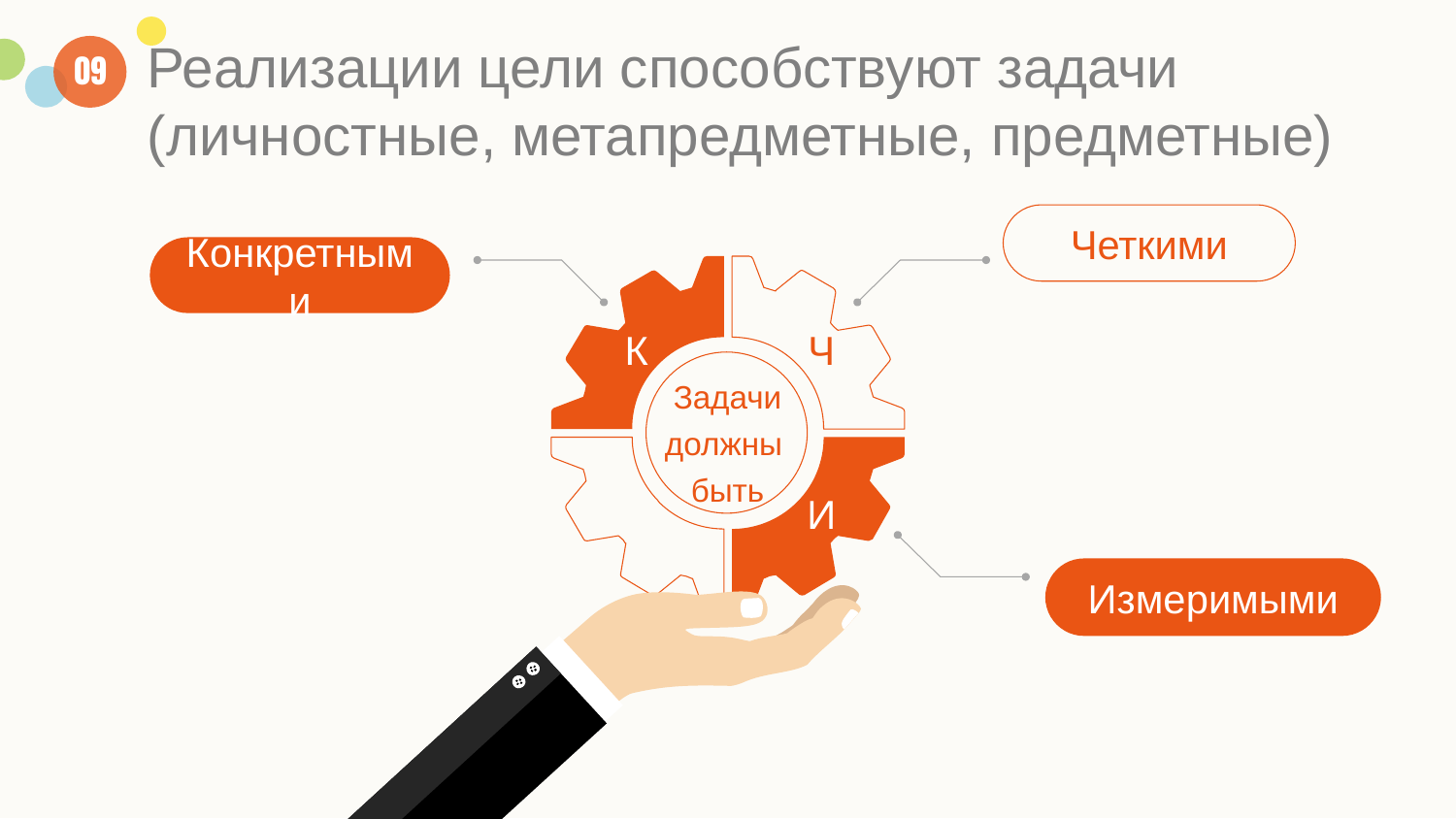

Реализации цели способствуют задачи (личностные, метапредметные, предметные)

09

Четкими
Конкретными

К
Ч

Задачи
должны
быть
И

Измеримыми